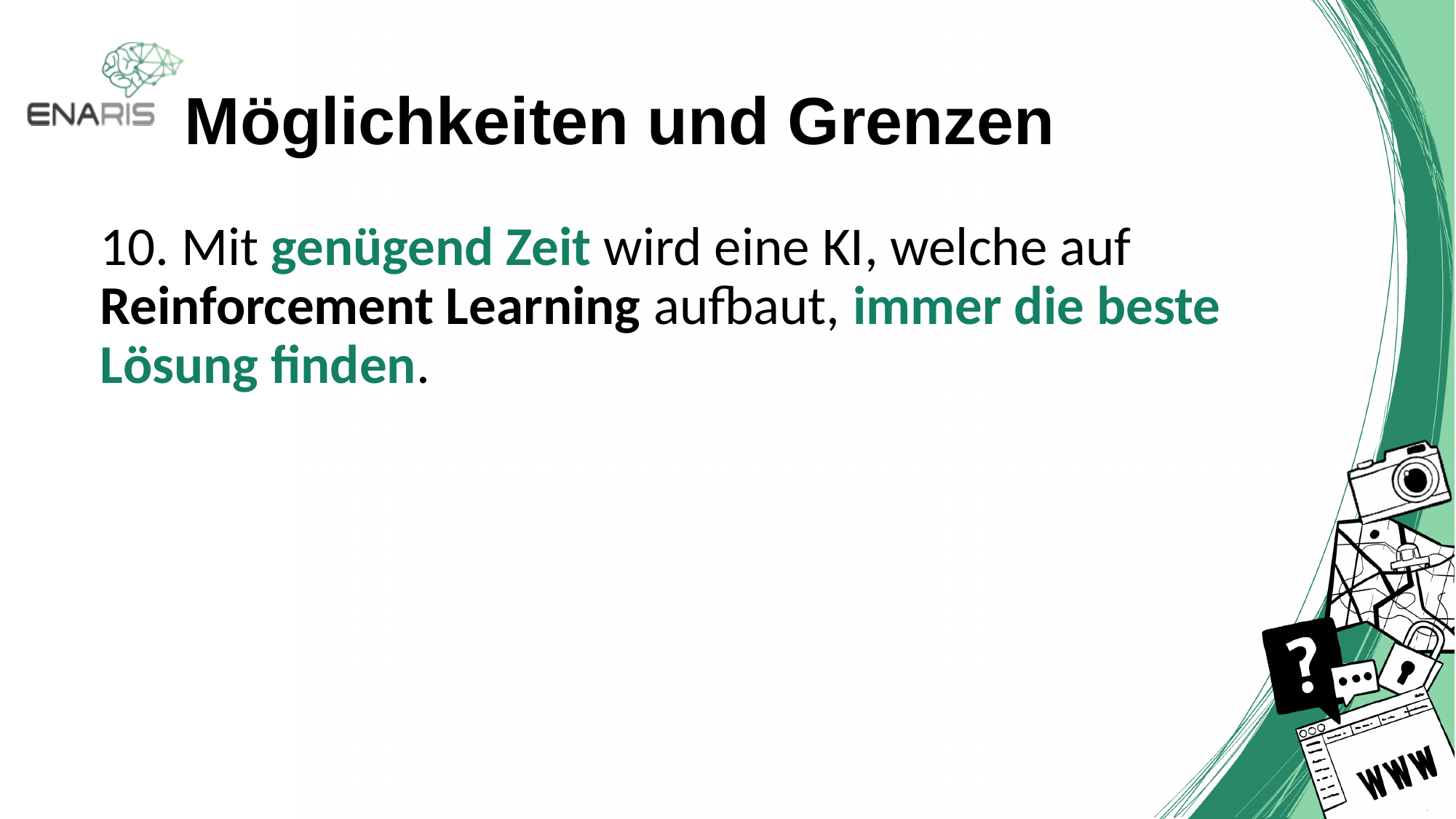

# Möglichkeiten und Grenzen
10. Mit genügend Zeit wird eine KI, welche auf Reinforcement Learning aufbaut, immer die beste Lösung finden.